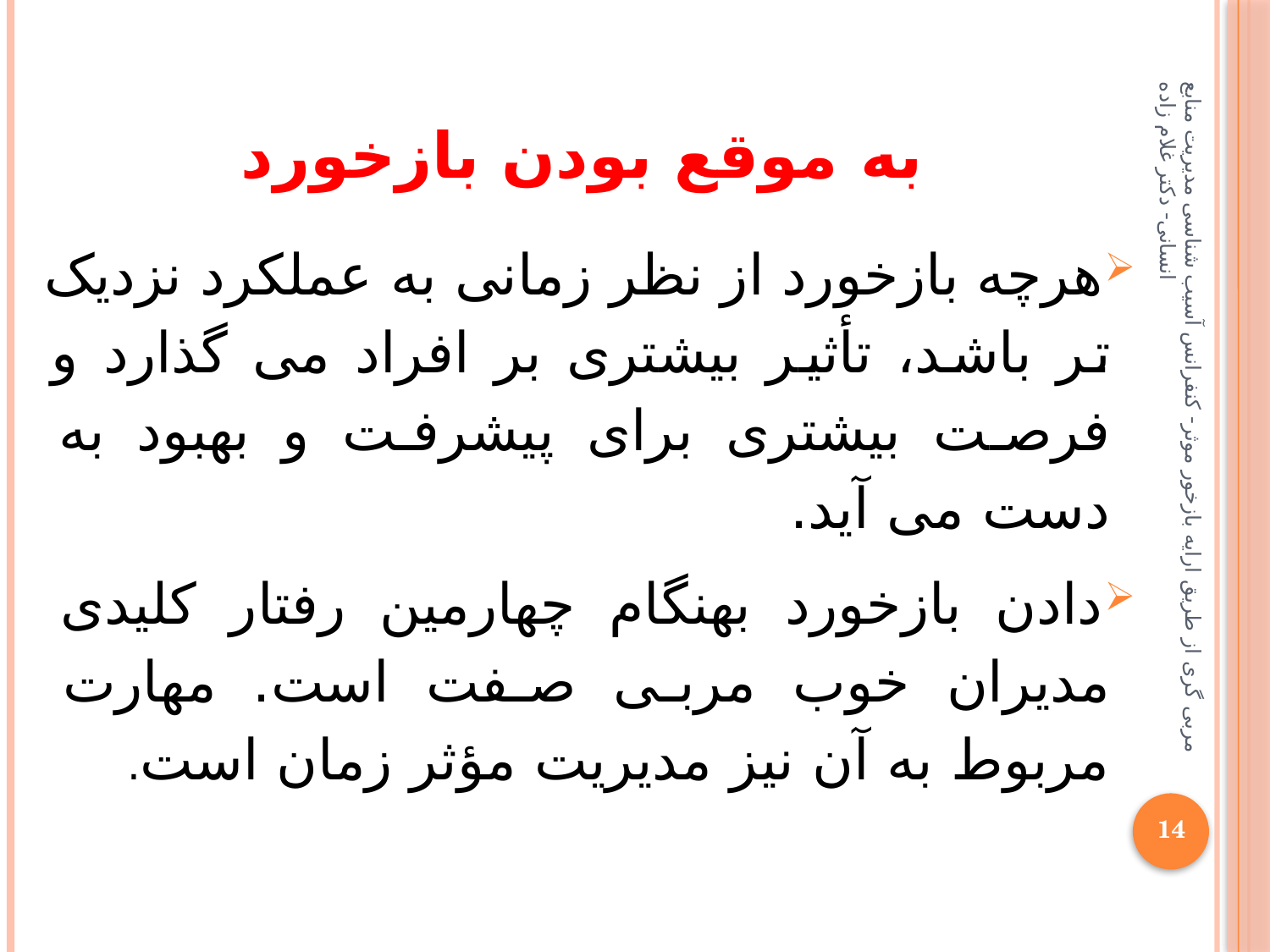

# به موقع بودن بازخورد
هرچه بازخورد از نظر زمانی به عملکرد نزدیک تر باشد، تأثیر بیشتری بر افراد می گذارد و فرصت بیشتری برای پیشرفت و بهبود به دست می آید.
دادن بازخورد بهنگام چهارمین رفتار کلیدی مدیران خوب مربی صفت است. مهارت مربوط به آن نیز مدیریت مؤثر زمان است.

مربی گری از طریق ارایه بازخور موثر- کنفرانس آسیب شناسی مدیریت منابع انسانی- دکتر غلام زاده
14